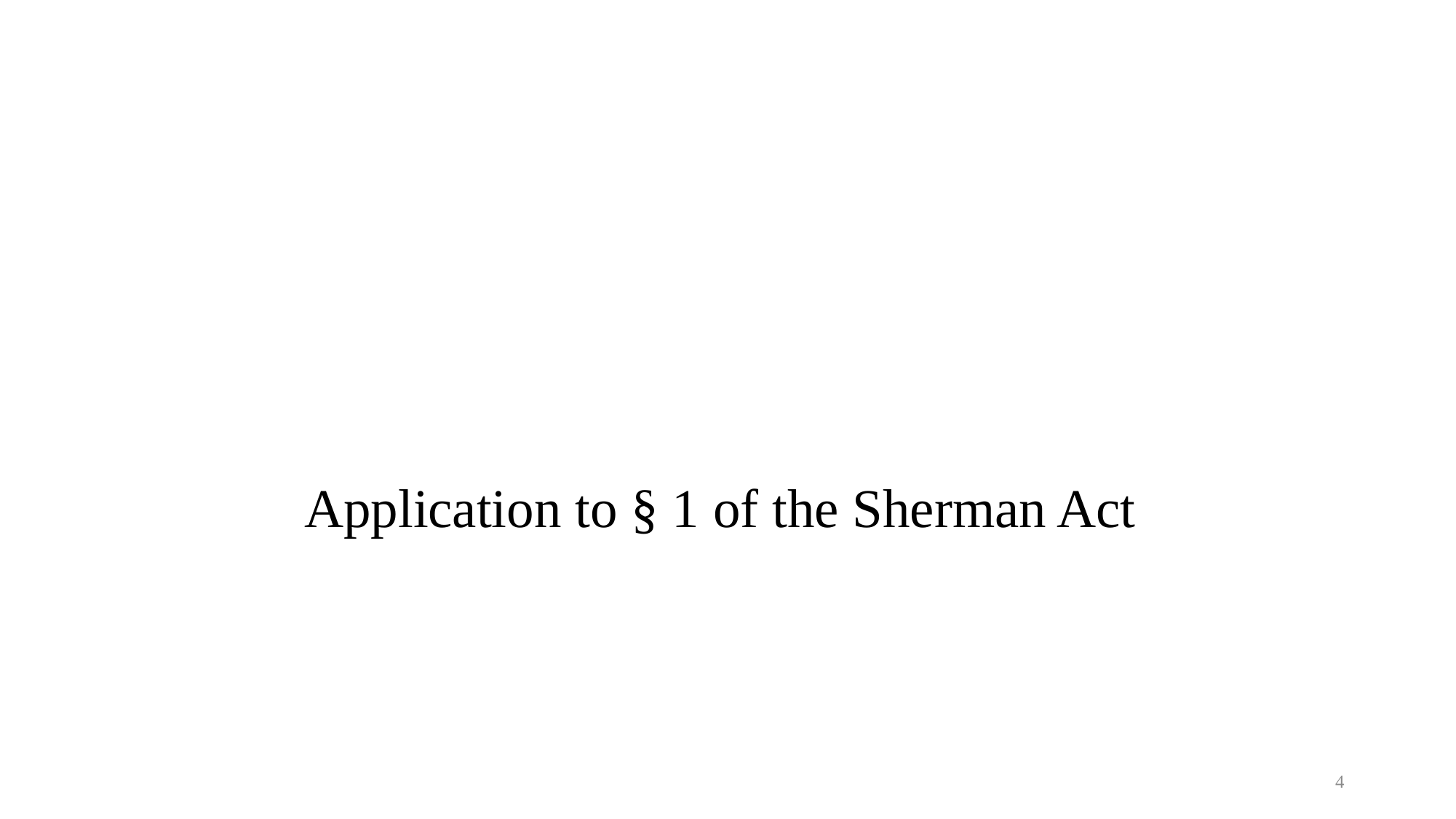

# Application to § 1 of the Sherman Act

4